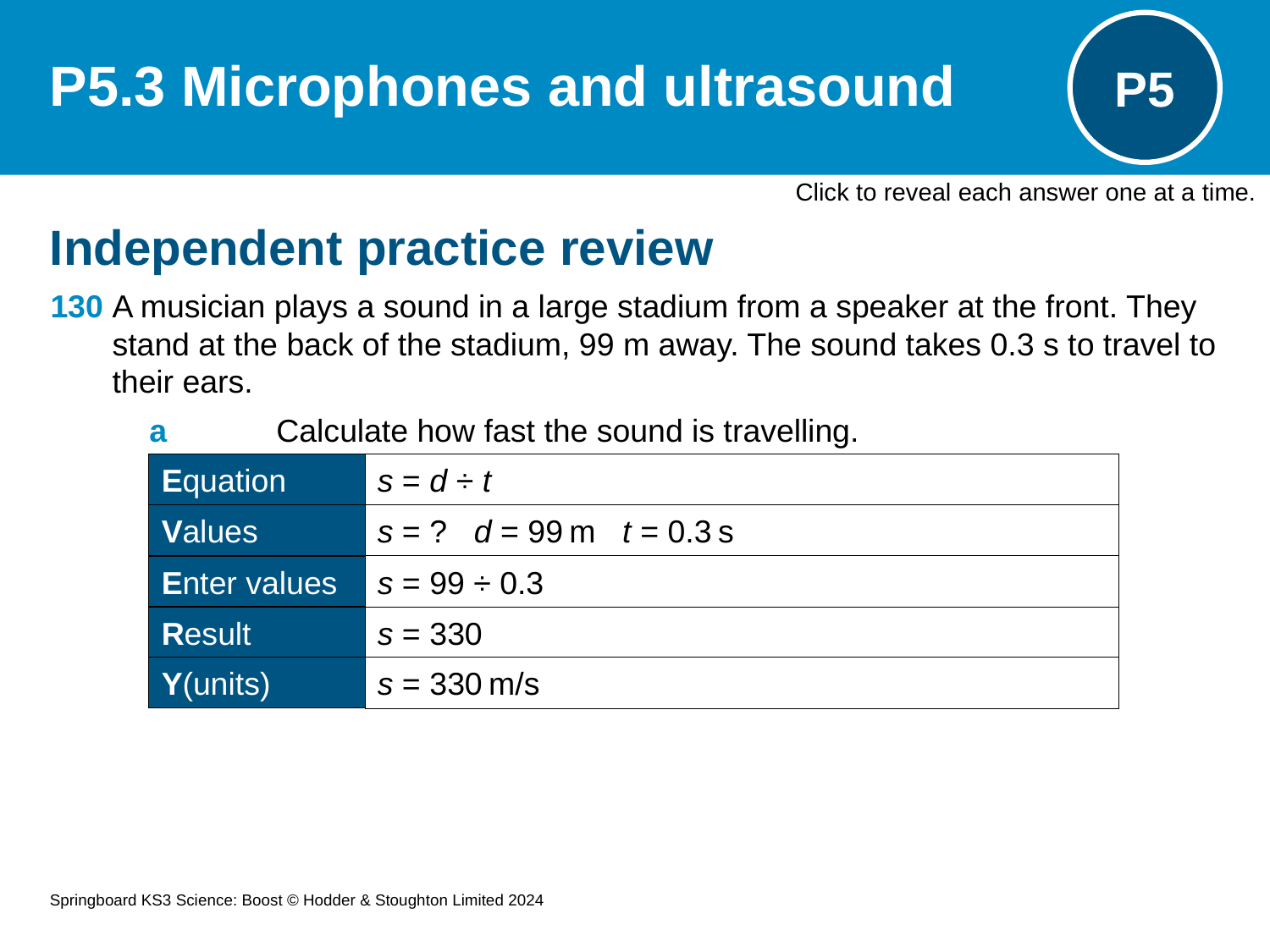

# P5.3 Microphones and ultrasound
P5
Click to reveal each answer one at a time.
Independent practice review
130	A musician plays a sound in a large stadium from a speaker at the front. They stand at the back of the stadium, 99 m away. The sound takes 0.3 s to travel to their ears.
	a	Calculate how fast the sound is travelling.

Equation
s = d ÷ t
Values
s = ?   d = 99 m   t = 0.3 s
Enter values
s = 99 ÷ 0.3
Result
s = 330
Y(units)
s = 330 m/s
Springboard KS3 Science: Boost © Hodder & Stoughton Limited 2024